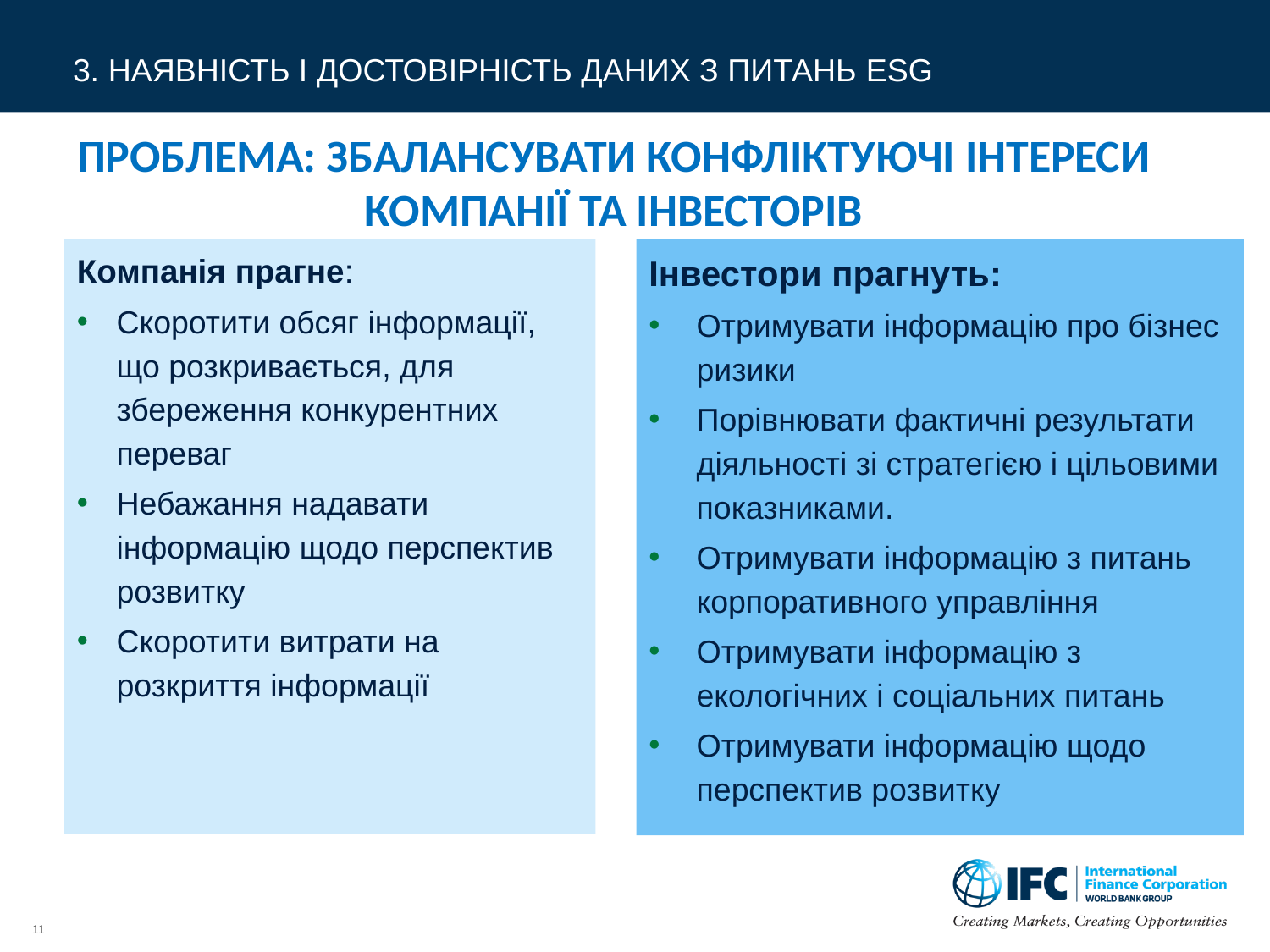

# 3. Наявність і достовірність даних з питань ESG

Проблема: збалансувати конфліктуючі інтереси компанії та інвесторів
Компанія прагне:
Скоротити обсяг інформації, що розкривається, для збереження конкурентних переваг
Небажання надавати інформацію щодо перспектив розвитку
Скоротити витрати на розкриття інформації
Інвестори прагнуть:
Отримувати інформацію про бізнес ризики
Порівнювати фактичні результати діяльності зі стратегією і цільовими показниками.
Отримувати інформацію з питань корпоративного управління
Отримувати інформацію з екологічних і соціальних питань
Отримувати інформацію щодо перспектив розвитку
11